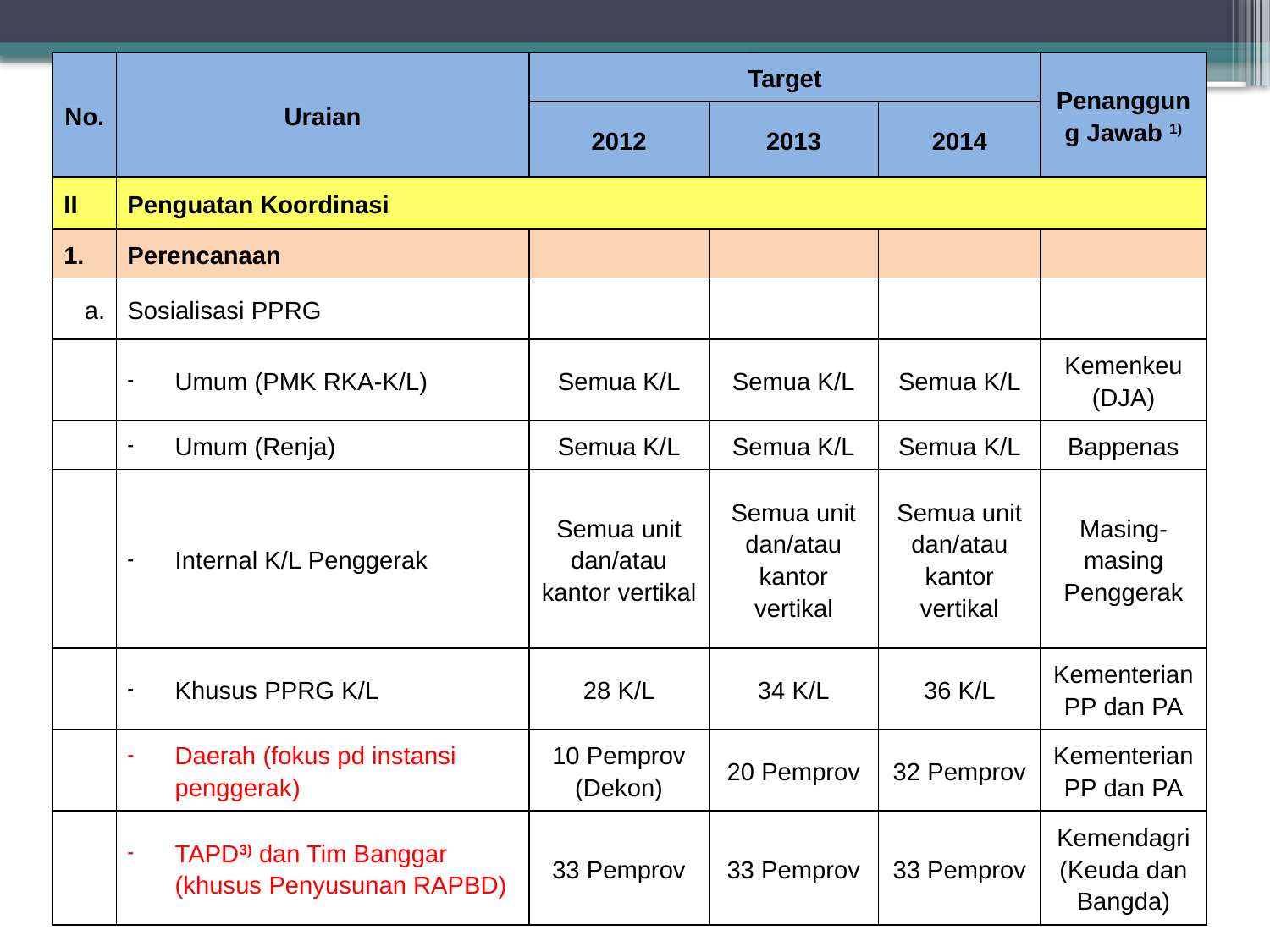

| No. | Uraian | Target |  |  | Penanggung Jawab 1) |
| --- | --- | --- | --- | --- | --- |
|  |  | 2012 | 2013 | 2014 |  |
| II | Penguatan Koordinasi |  |  |  |  |
| 1. | Perencanaan |  |  |  |  |
| a. | Sosialisasi PPRG |  |  |  |  |
|  | Umum (PMK RKA-K/L) | Semua K/L | Semua K/L | Semua K/L | Kemenkeu (DJA) |
|  | Umum (Renja) | Semua K/L | Semua K/L | Semua K/L | Bappenas |
|  | Internal K/L Penggerak | Semua unit dan/atau kantor vertikal | Semua unit dan/atau kantor vertikal | Semua unit dan/atau kantor vertikal | Masing-masing Penggerak |
|  | Khusus PPRG K/L | 28 K/L | 34 K/L | 36 K/L | Kementerian PP dan PA |
|  | Daerah (fokus pd instansi penggerak) | 10 Pemprov (Dekon) | 20 Pemprov | 32 Pemprov | Kementerian PP dan PA |
|  | TAPD3) dan Tim Banggar (khusus Penyusunan RAPBD) | 33 Pemprov | 33 Pemprov | 33 Pemprov | Kemendagri (Keuda dan Bangda) |